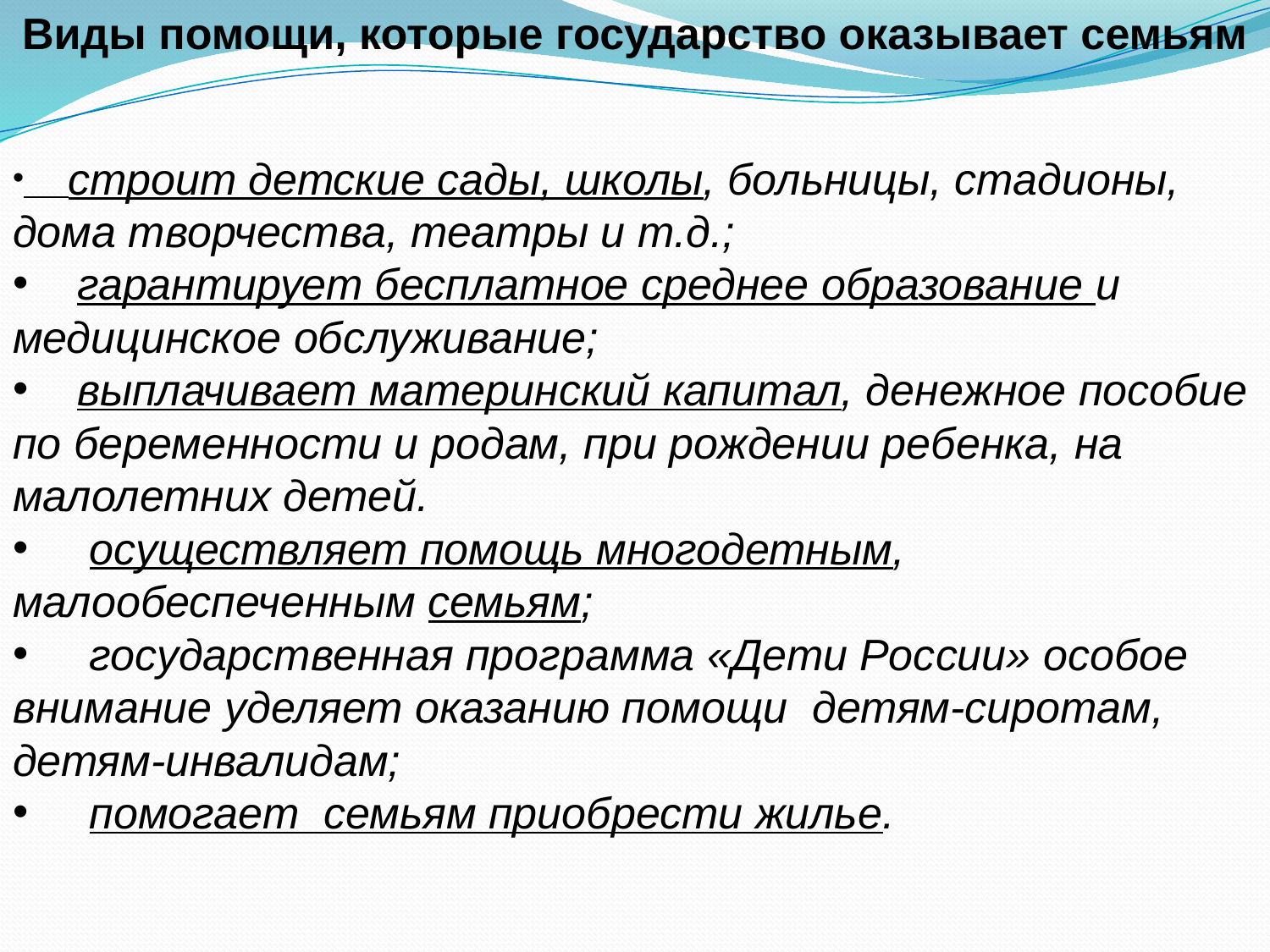

Виды помощи, которые государство оказывает семьям
     строит детские сады, школы, больницы, стадионы, дома творчества, театры и т.д.;
    гарантирует бесплатное среднее образование и медицинское обслуживание;
    выплачивает материнский капитал, денежное пособие по беременности и родам, при рождении ребенка, на малолетних детей.
     осуществляет помощь многодетным, малообеспеченным семьям;
     государственная программа «Дети России» особое внимание уделяет оказанию помощи  детям-сиротам, детям-инвалидам;
     помогает  семьям приобрести жилье.